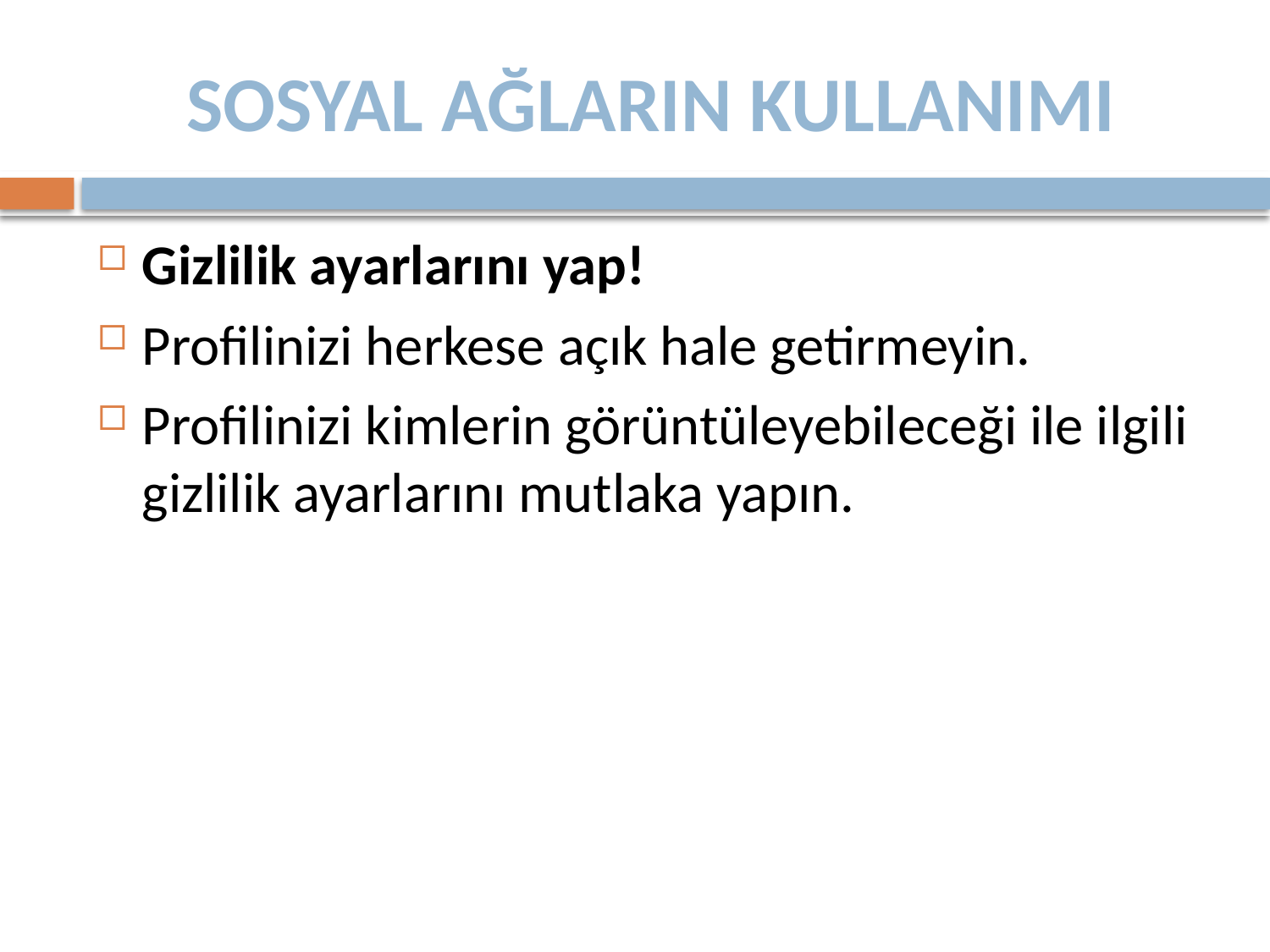

# SOSYAL AĞLARIN KULLANIMI
Gizlilik ayarlarını yap!
Profilinizi herkese açık hale getirmeyin.
Profilinizi kimlerin görüntüleyebileceği ile ilgili gizlilik ayarlarını mutlaka yapın.